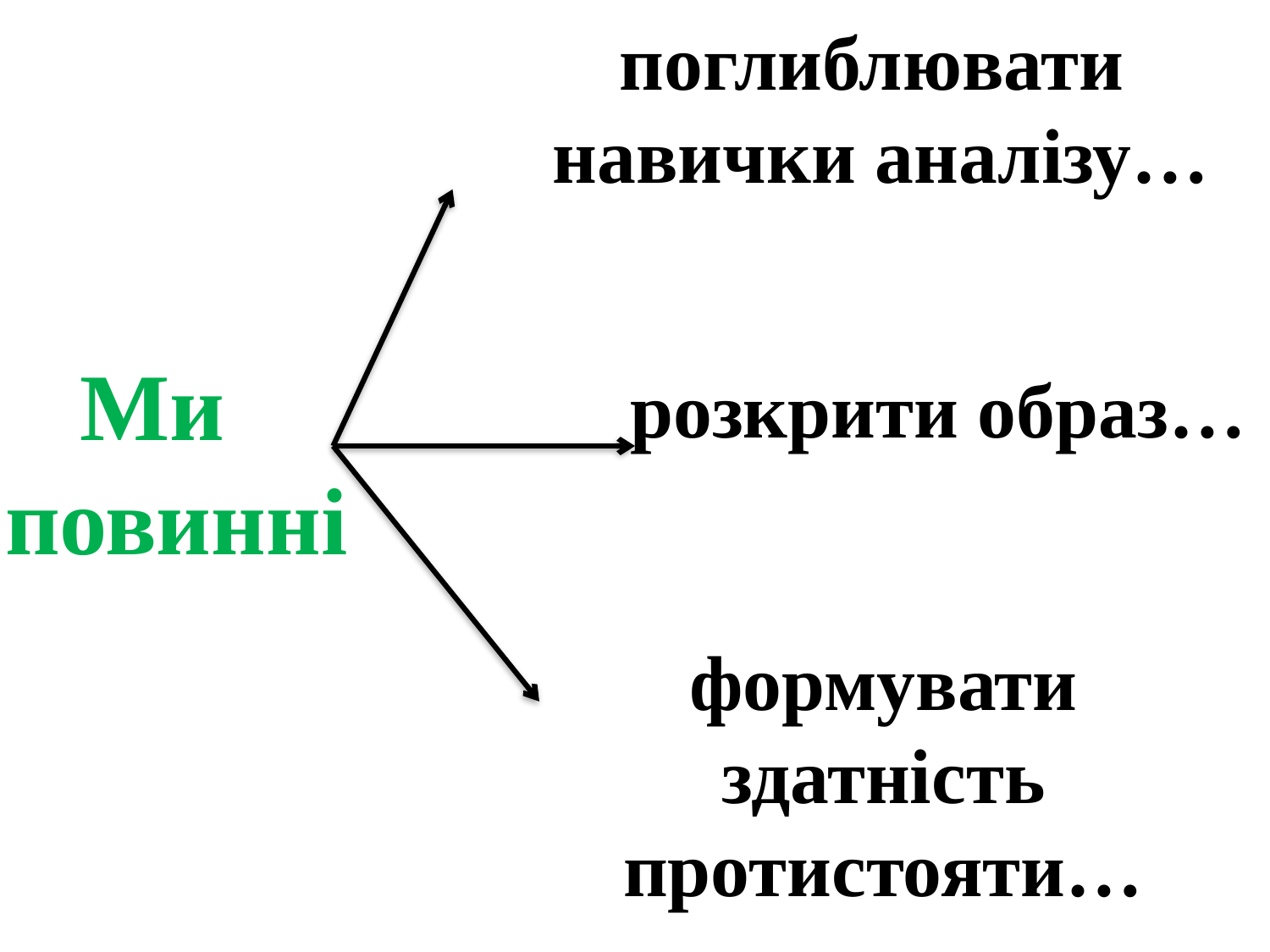

поглиблювати
навички аналізу…
Ми
повинні
розкрити образ…
формувати здатність протистояти…